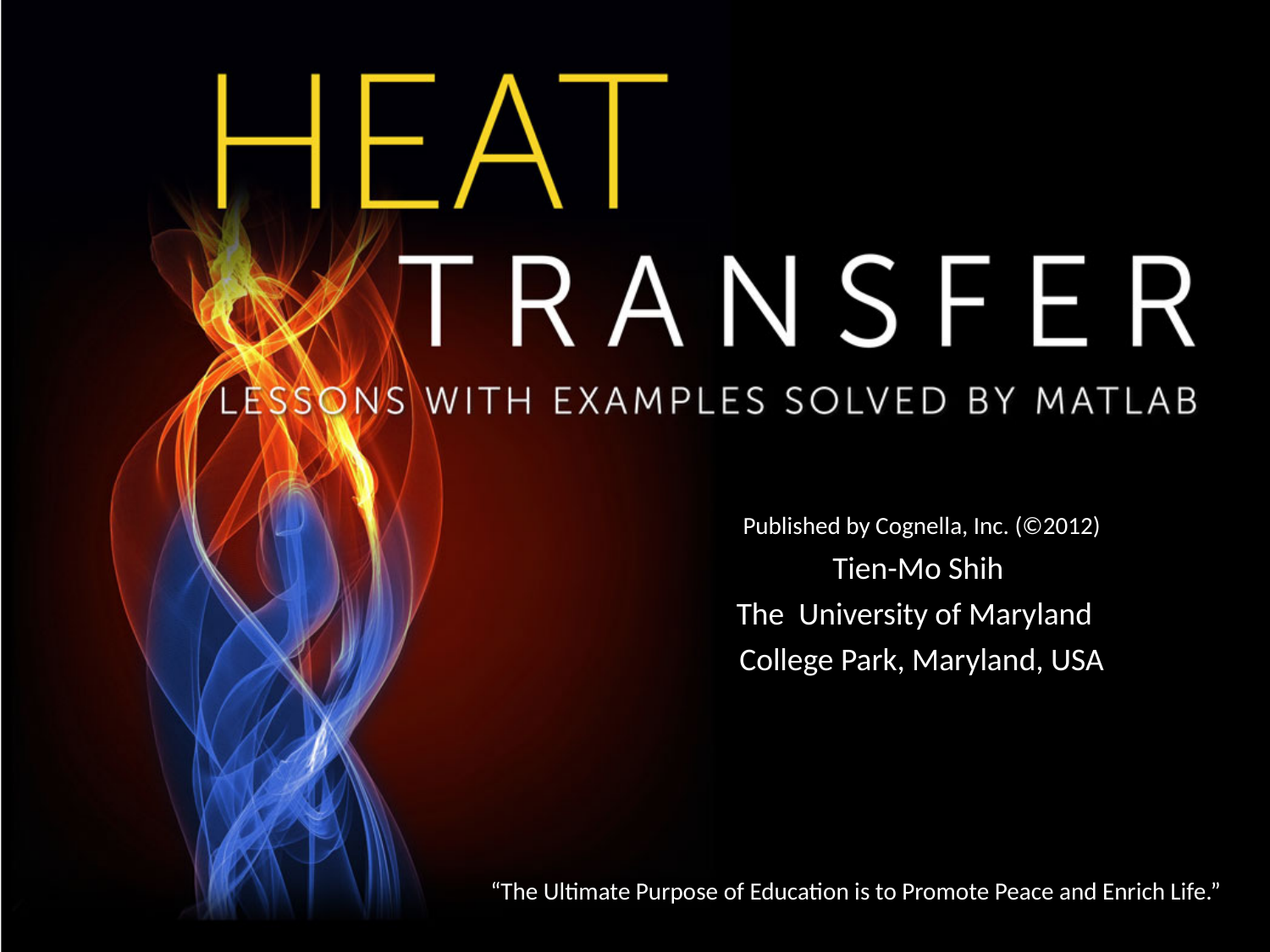

Published by Cognella, Inc. (©2012)
Tien-Mo Shih
The  University of Maryland
College Park, Maryland, USA
“The Ultimate Purpose of Education is to Promote Peace and Enrich Life.”